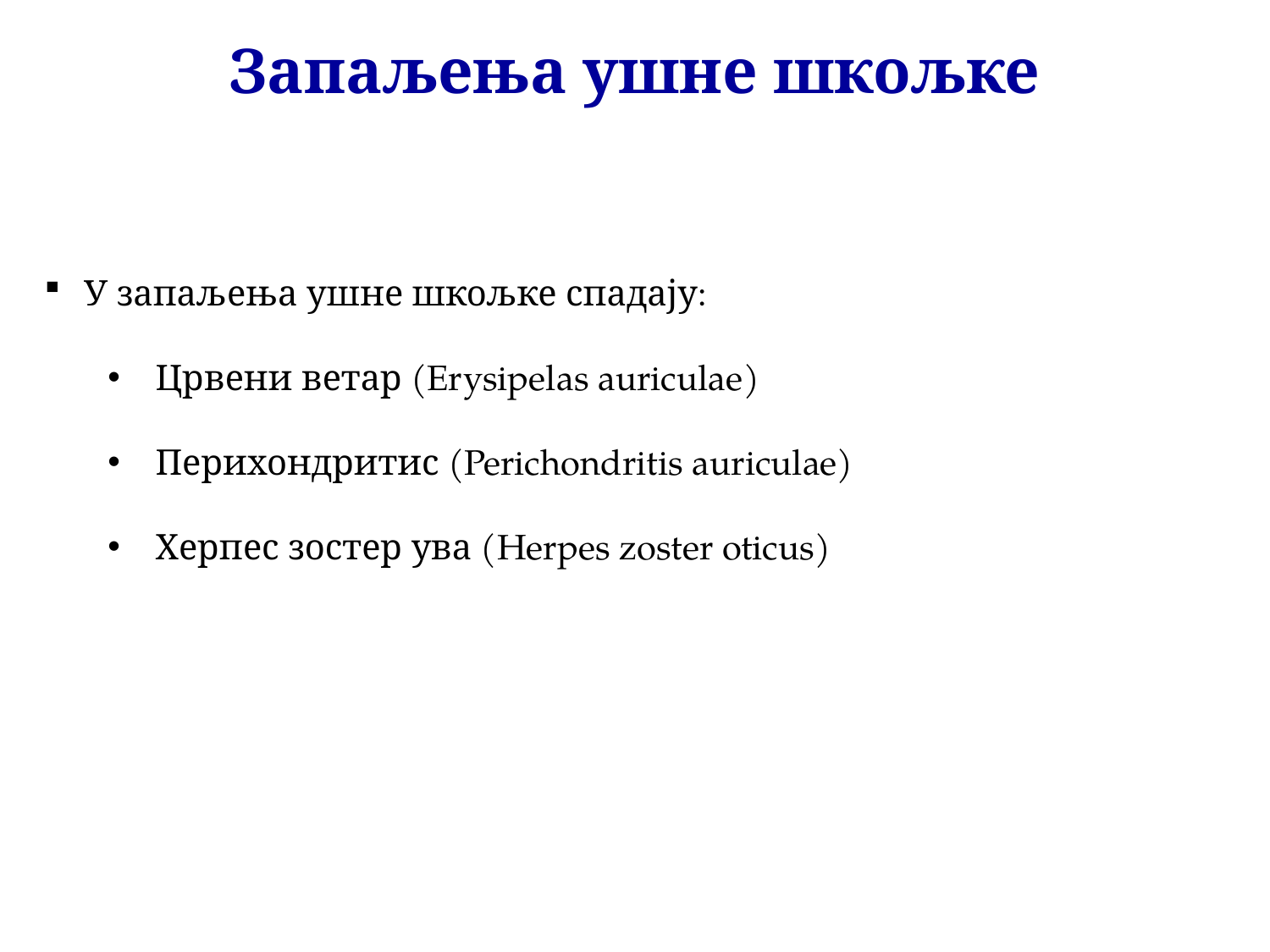

Запаљења ушне шкољке

У запаљења ушне шкољке спадају:

Црвени ветар (Erysipelas auriculae)

Перихондритис (Perichondritis auriculae)

Херпес зостер ува (Herpes zoster oticus)